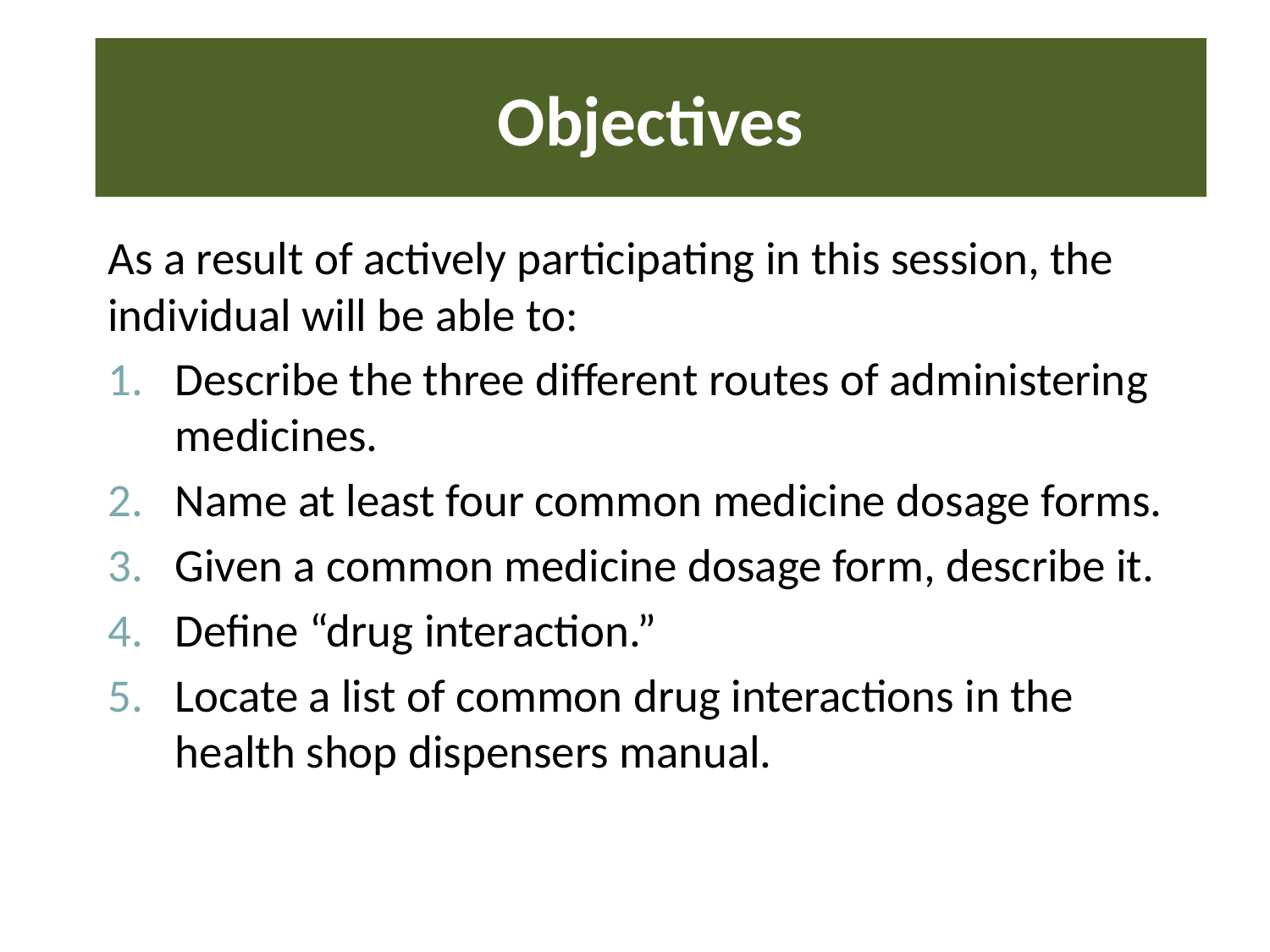

# Objectives
As a result of actively participating in this session, the individual will be able to:
Describe the three different routes of administering medicines.
Name at least four common medicine dosage forms.
Given a common medicine dosage form, describe it.
Define “drug interaction.”
Locate a list of common drug interactions in the health shop dispensers manual.